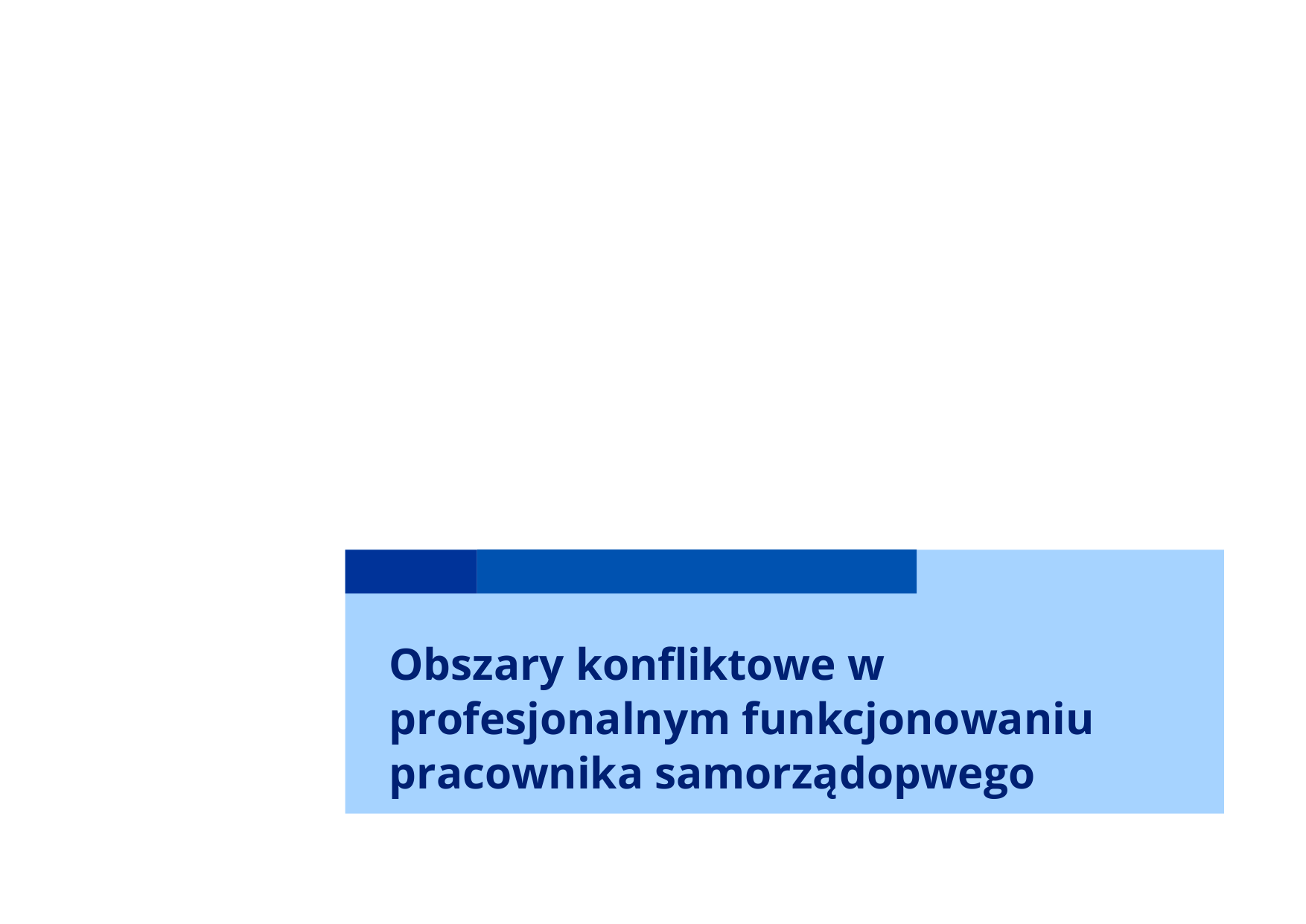

# Obszary konfliktowe w profesjonalnym funkcjonowaniu pracownika samorządopwego